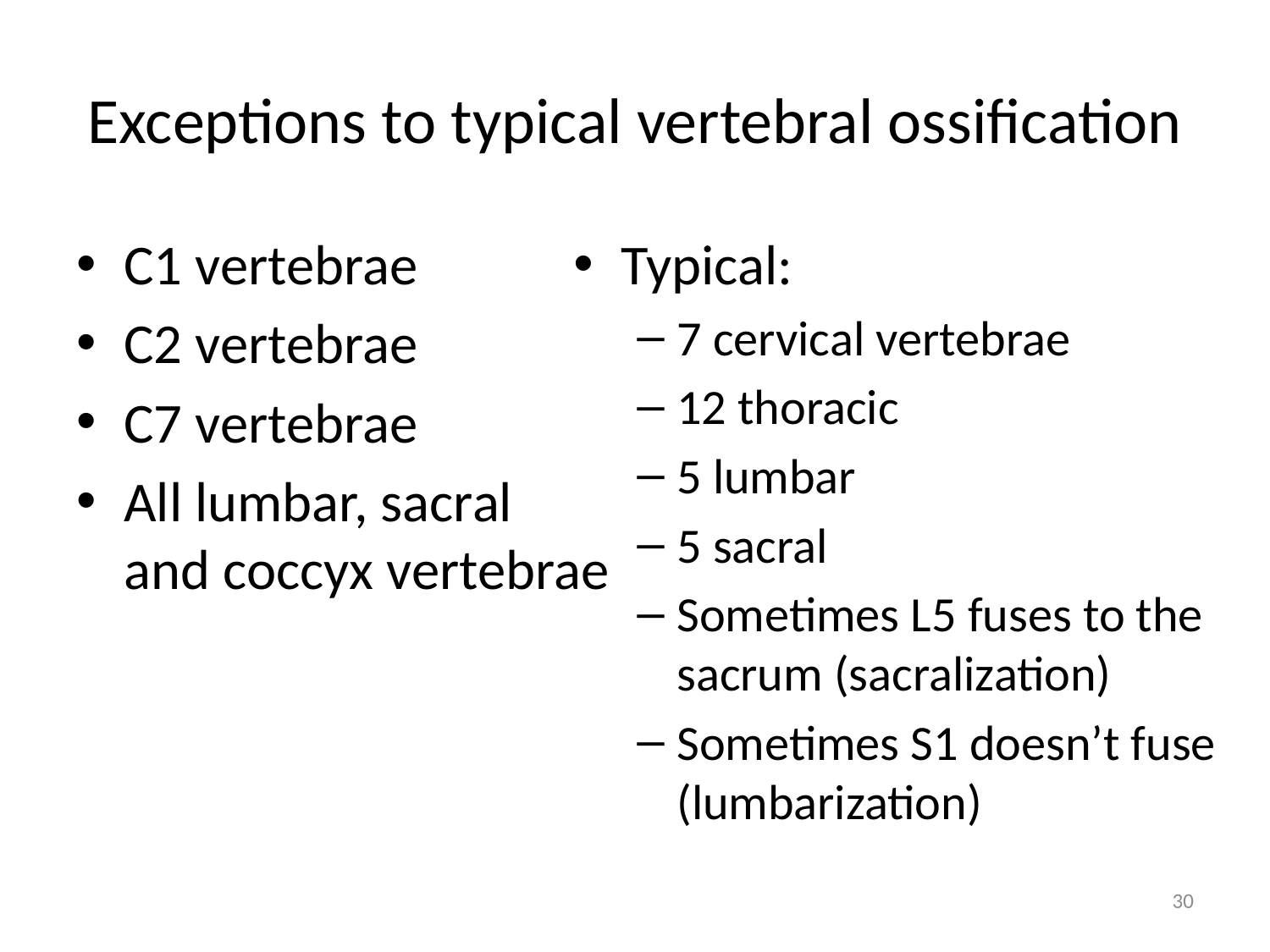

# Exceptions to typical vertebral ossification
C1 vertebrae
C2 vertebrae
C7 vertebrae
All lumbar, sacral and coccyx vertebrae
Typical:
7 cervical vertebrae
12 thoracic
5 lumbar
5 sacral
Sometimes L5 fuses to the sacrum (sacralization)
Sometimes S1 doesn’t fuse (lumbarization)
30